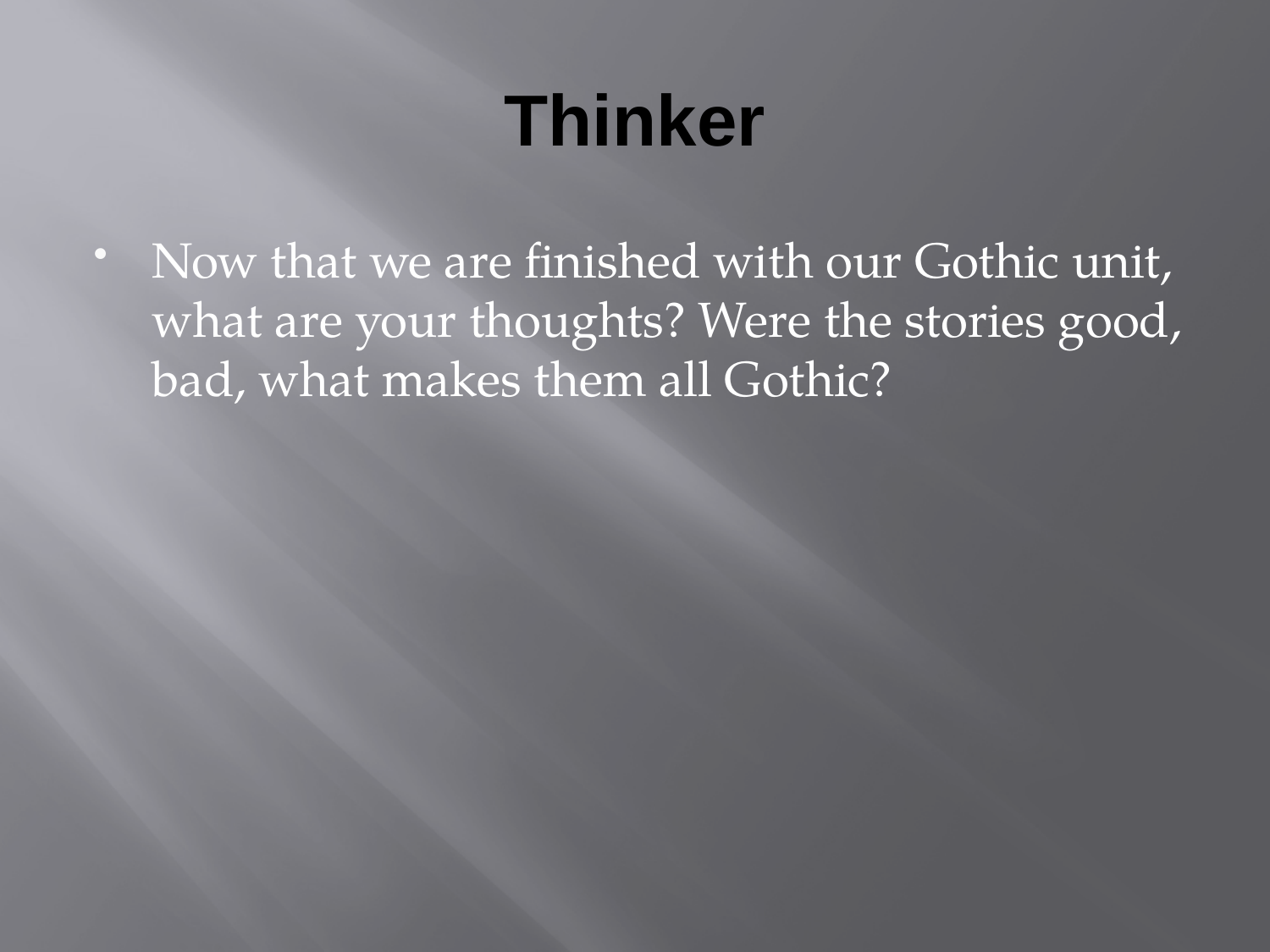

# Thinker
Now that we are finished with our Gothic unit, what are your thoughts? Were the stories good, bad, what makes them all Gothic?